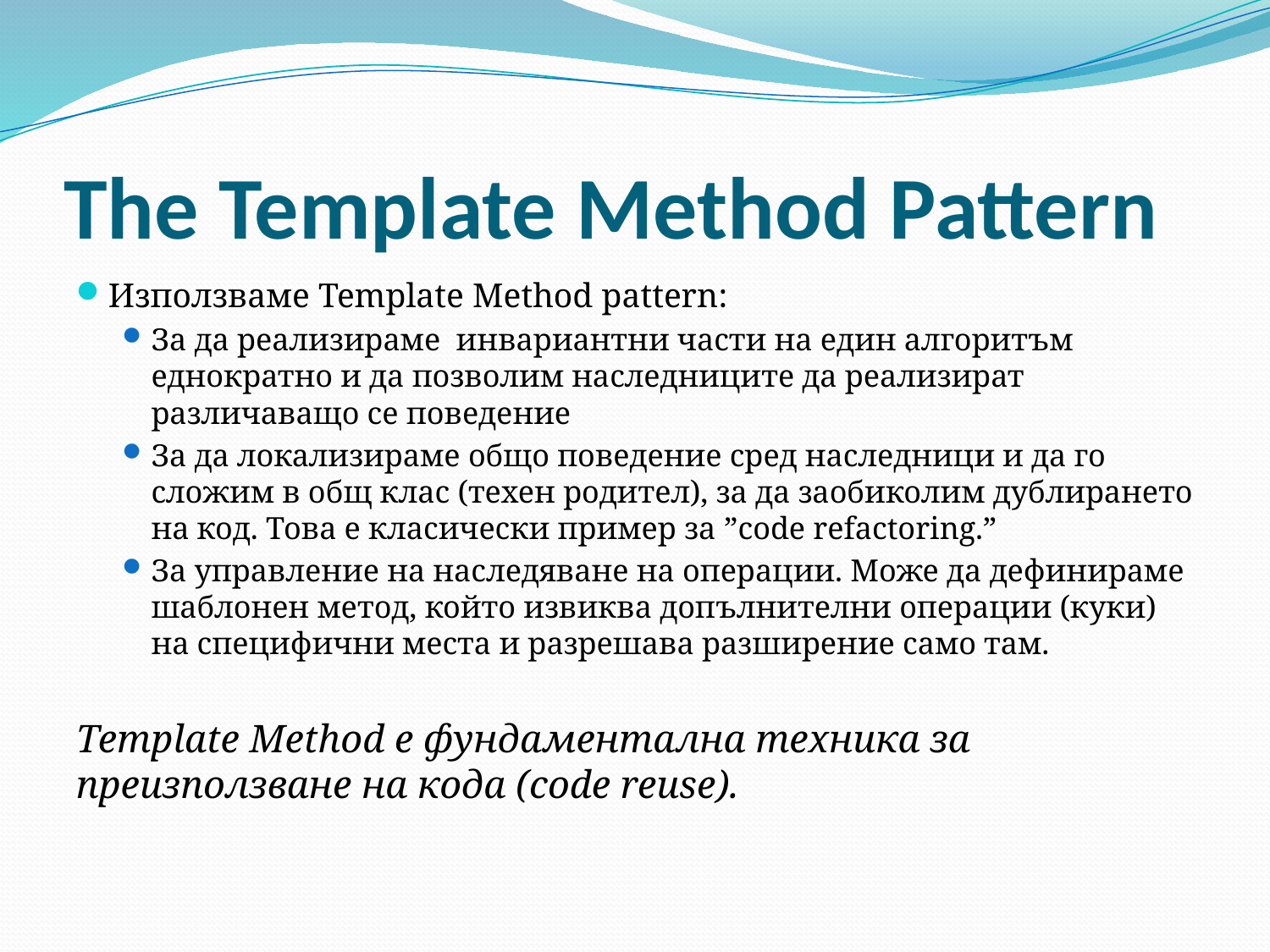

# The Template Method Pattern
Използваме Template Method pattern:
За да реализираме  инвариантни части на един алгоритъм еднократно и да позволим наследниците да реализират различаващо се поведение
За да локализираме общо поведение сред наследници и да го сложим в общ клас (техен родител), за да заобиколим дублирането на код. Това е класически пример за ”code refactoring.”
За управление на наследяване на операции. Може да дефинираме шаблонен метод, който извиква допълнителни операции (куки) на специфични места и разрешава разширение само там.

Template Method е фундаментална техника за преизползване на кода (code reuse).